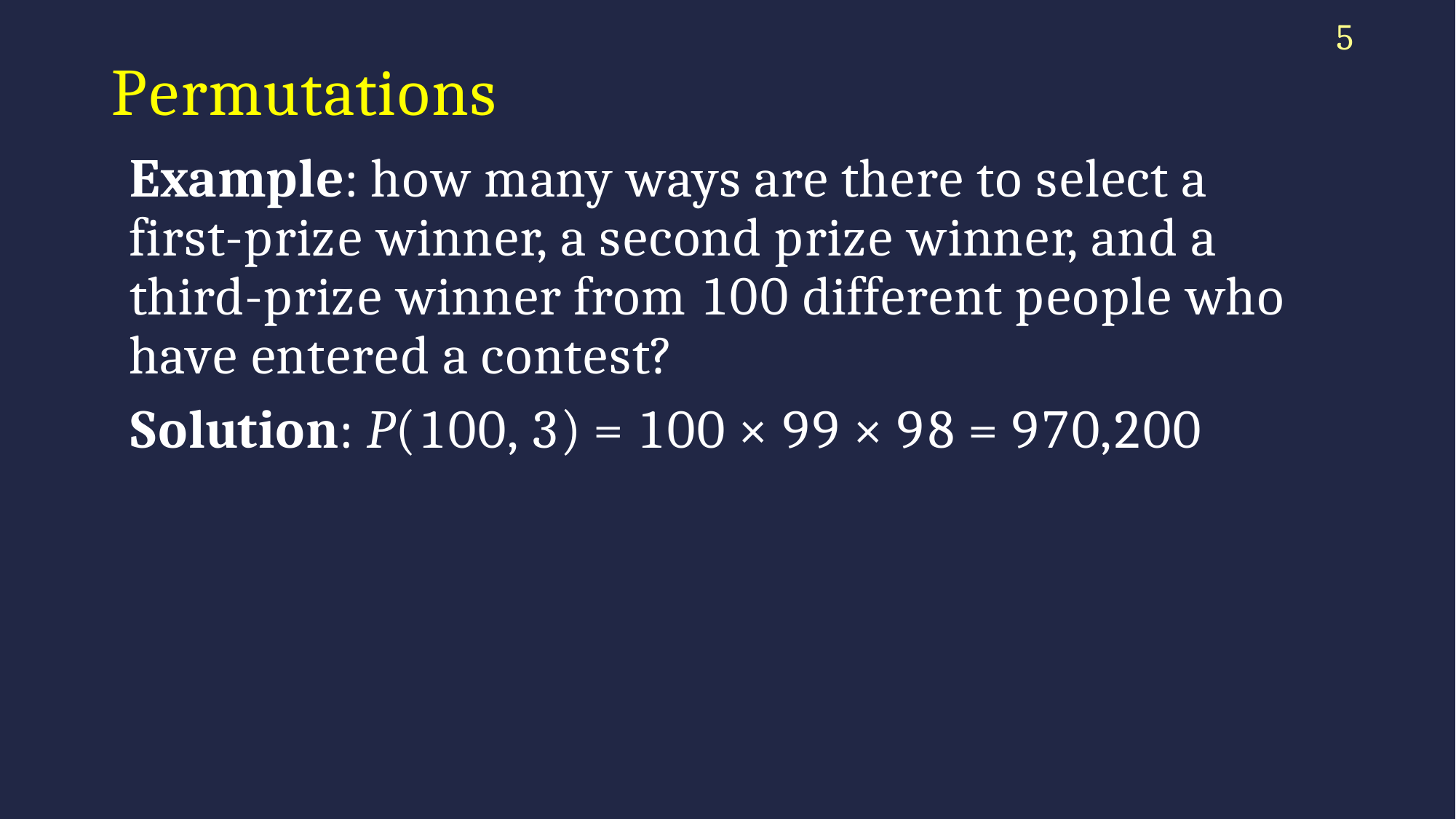

5
# Permutations
Example: how many ways are there to select a first-prize winner, a second prize winner, and a third-prize winner from 100 different people who have entered a contest?
Solution: P(100, 3) = 100 × 99 × 98 = 970,200